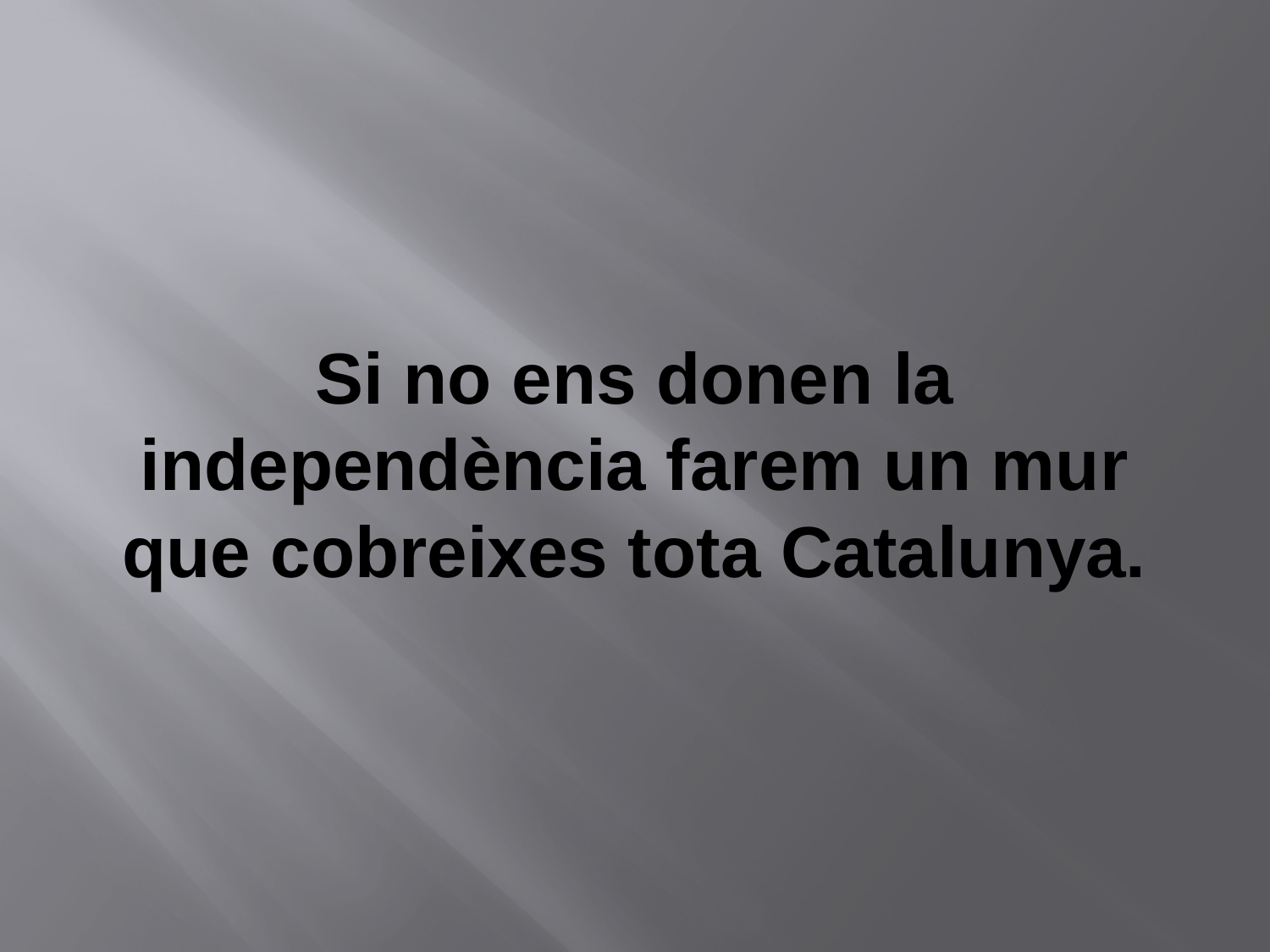

# Si no ens donen la independència farem un mur que cobreixes tota Catalunya.